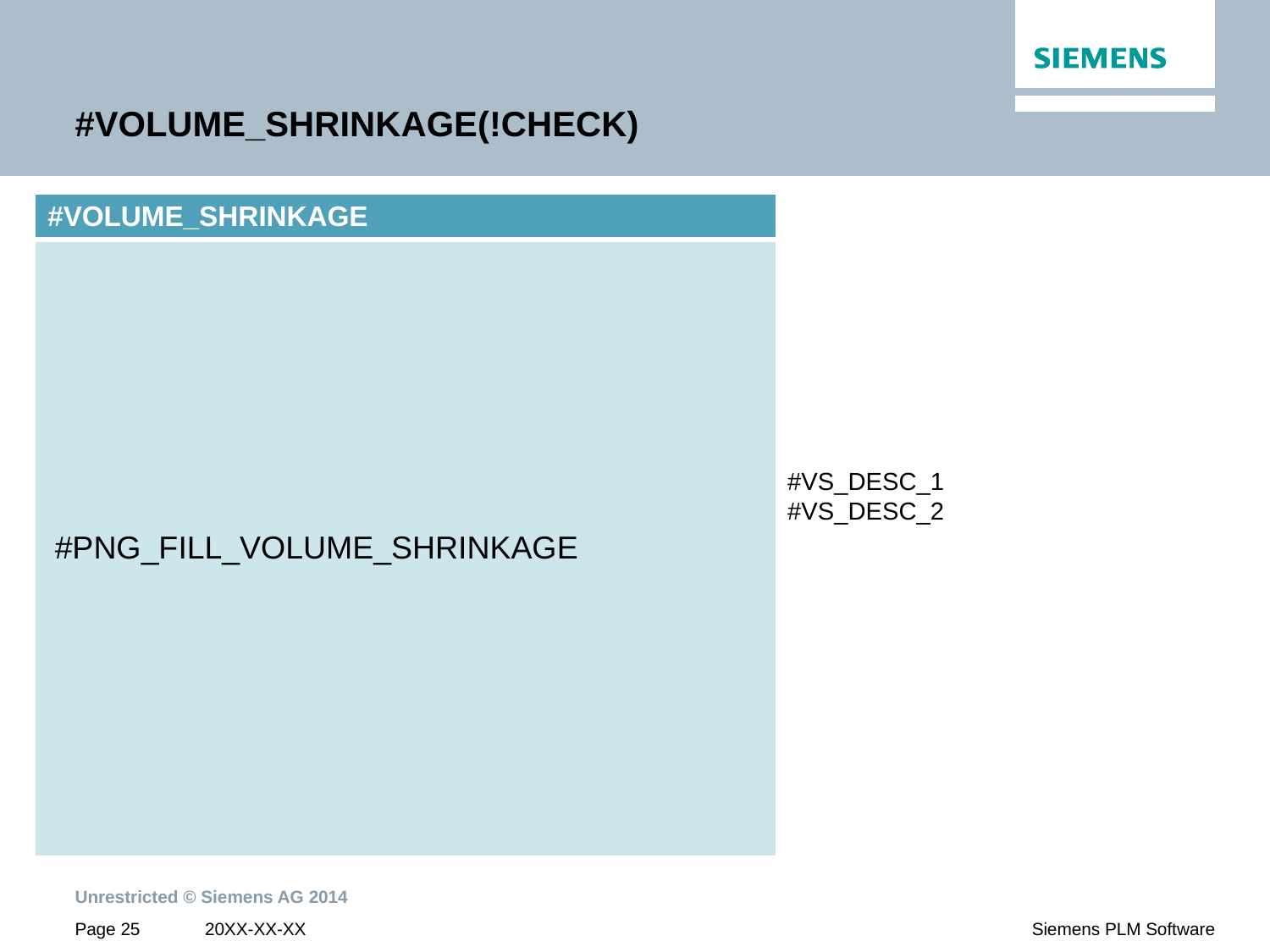

# #VOLUME_SHRINKAGE(!CHECK)
| #VOLUME\_SHRINKAGE |
| --- |
|  |
#PNG_FILL_VOLUME_SHRINKAGE
#VS_DESC_1
#VS_DESC_2